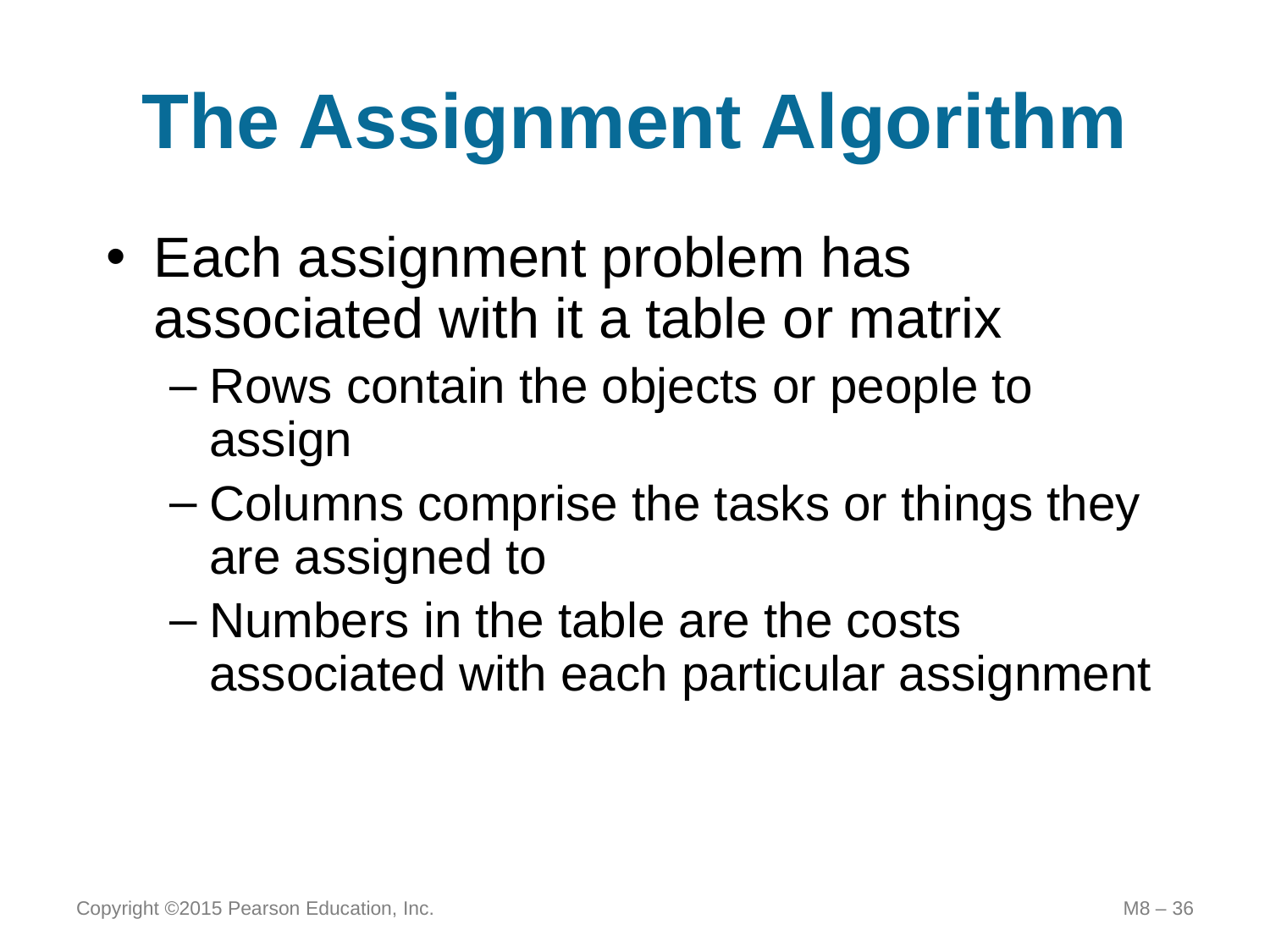

# The Assignment Algorithm
Each assignment problem has associated with it a table or matrix
Rows contain the objects or people to assign
Columns comprise the tasks or things they are assigned to
Numbers in the table are the costs associated with each particular assignment
Copyright ©2015 Pearson Education, Inc.
M8 – 36